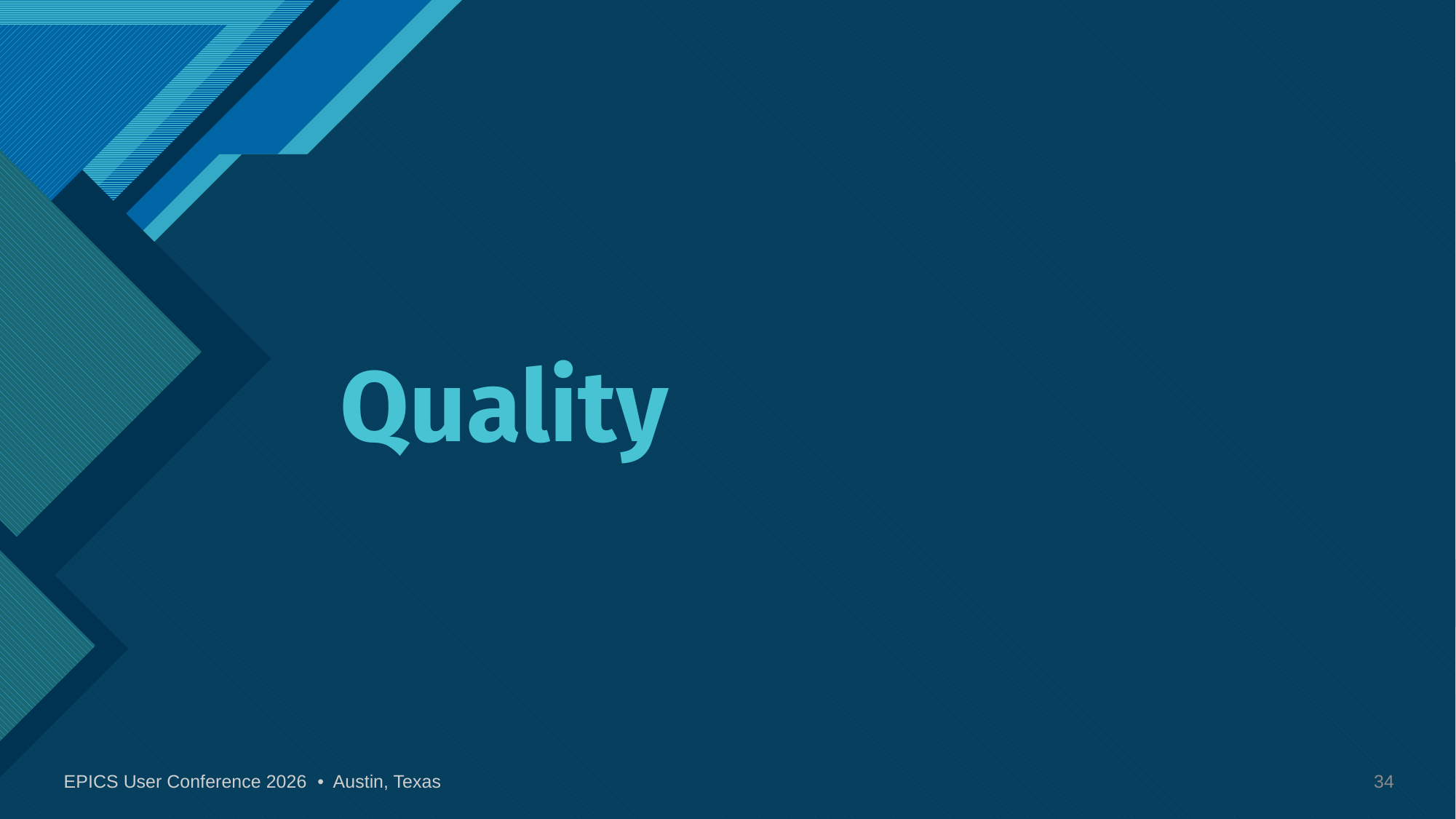

# Quality

EPICS User Conference 2026  •  Austin, Texas
34